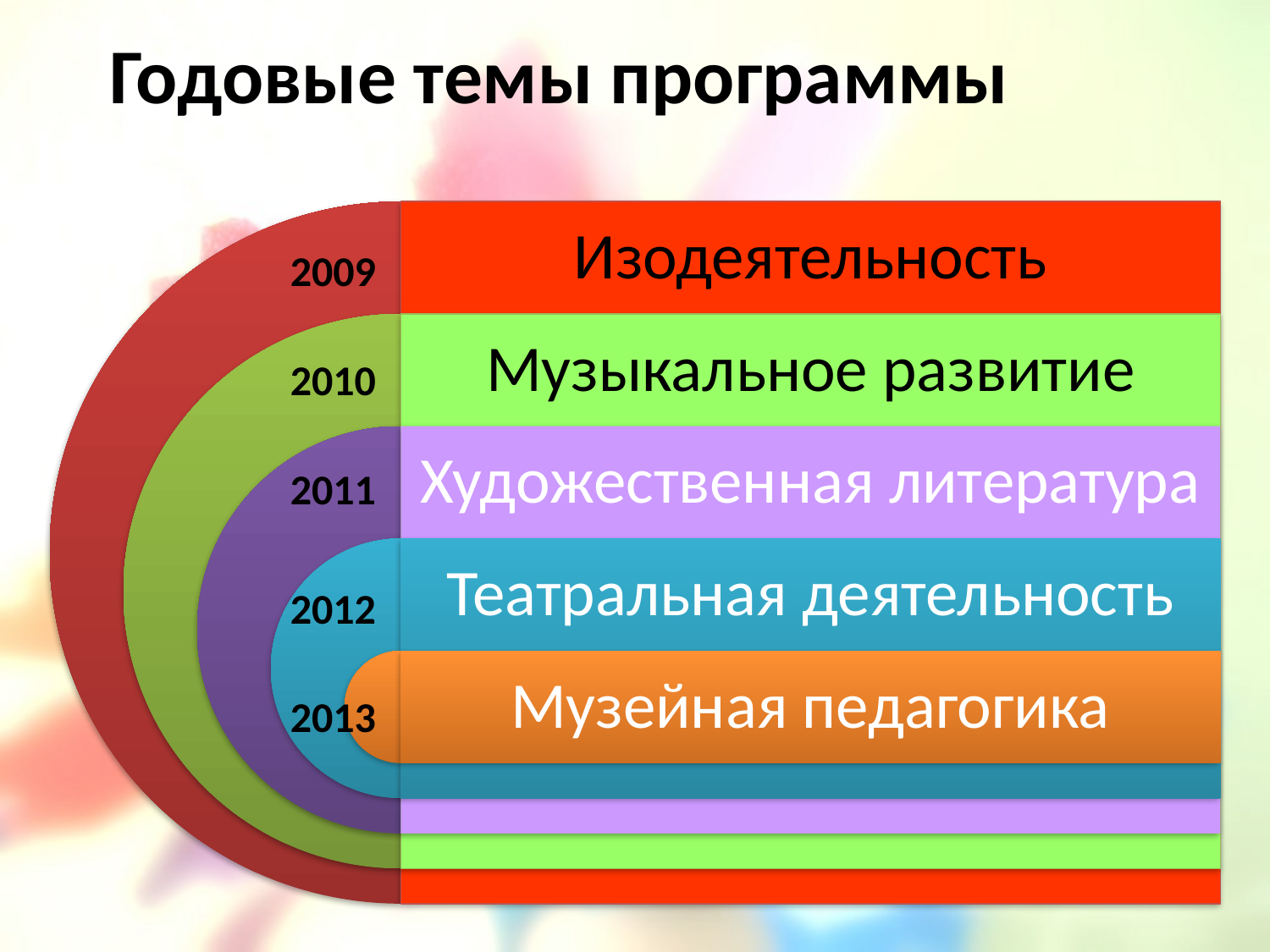

Годовые темы программы
Изодеятельность
Музыкальное развитие
Художественная литература
Театральная деятельность
Музейная педагогика
2009
2010
2011
2012
2013